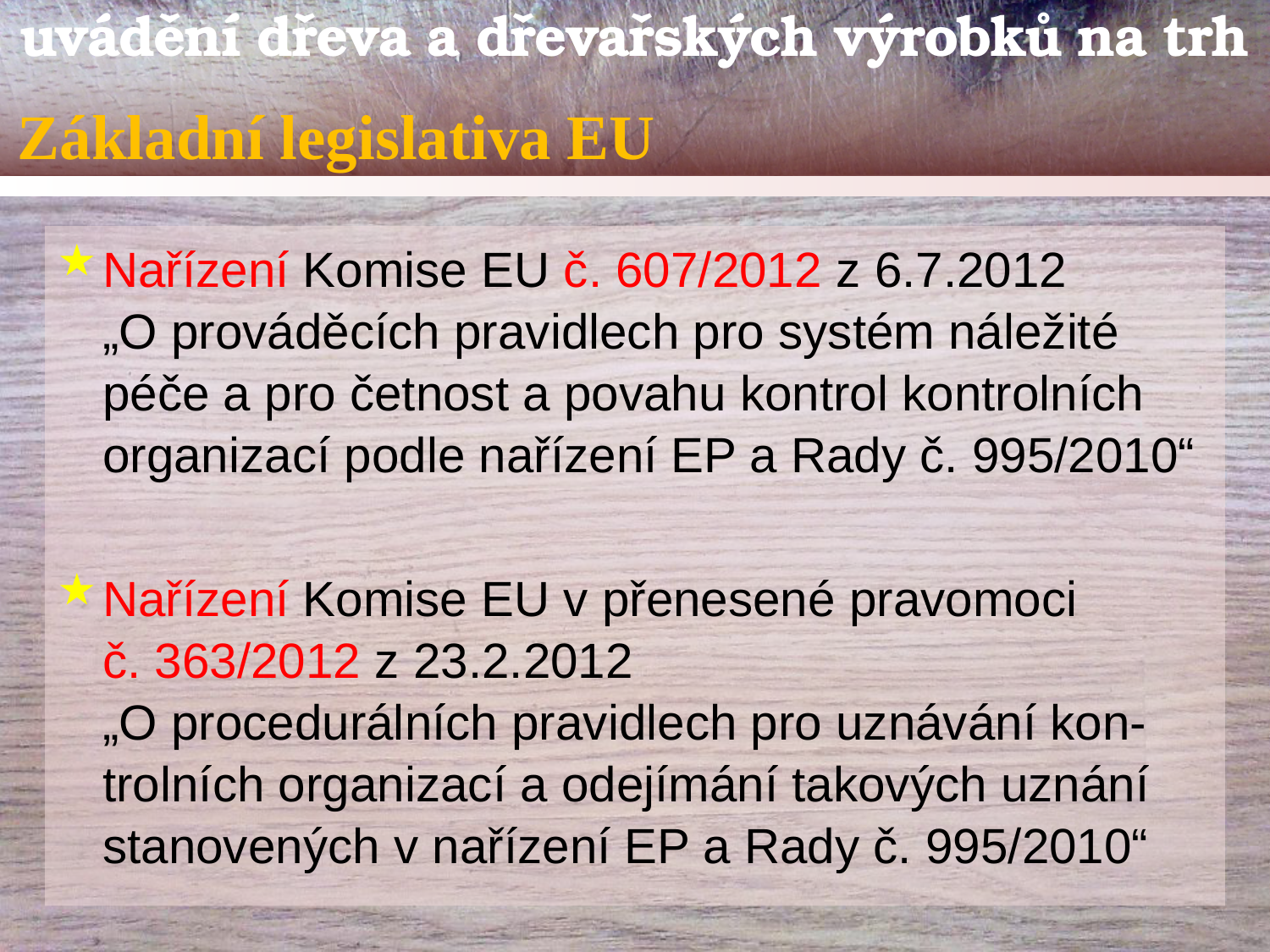

# Základní legislativa EU
Nařízení Komise EU č. 607/2012 z 6.7.2012
„O prováděcích pravidlech pro systém náležité péče a pro četnost a povahu kontrol kontrolních organizací podle nařízení EP a Rady č. 995/2010“

Nařízení Komise EU v přenesené pravomoci
č. 363/2012 z 23.2.2012
„O procedurálních pravidlech pro uznávání kon-trolních organizací a odejímání takových uznání stanovených v nařízení EP a Rady č. 995/2010“